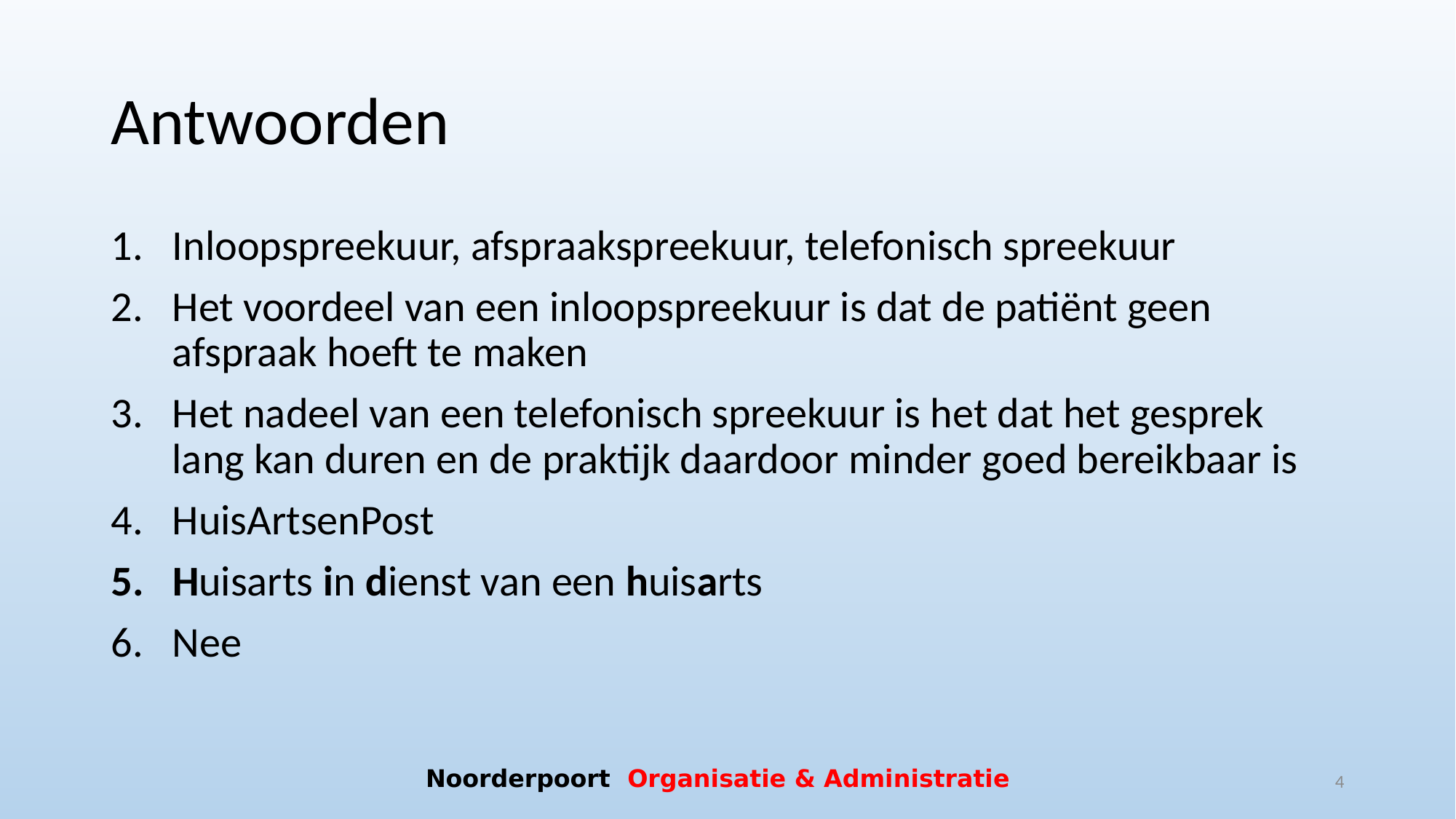

# Antwoorden
Inloopspreekuur, afspraakspreekuur, telefonisch spreekuur
Het voordeel van een inloopspreekuur is dat de patiënt geen afspraak hoeft te maken
Het nadeel van een telefonisch spreekuur is het dat het gesprek lang kan duren en de praktijk daardoor minder goed bereikbaar is
HuisArtsenPost
Huisarts in dienst van een huisarts
Nee

Noorderpoort  Organisatie & Administratie
4